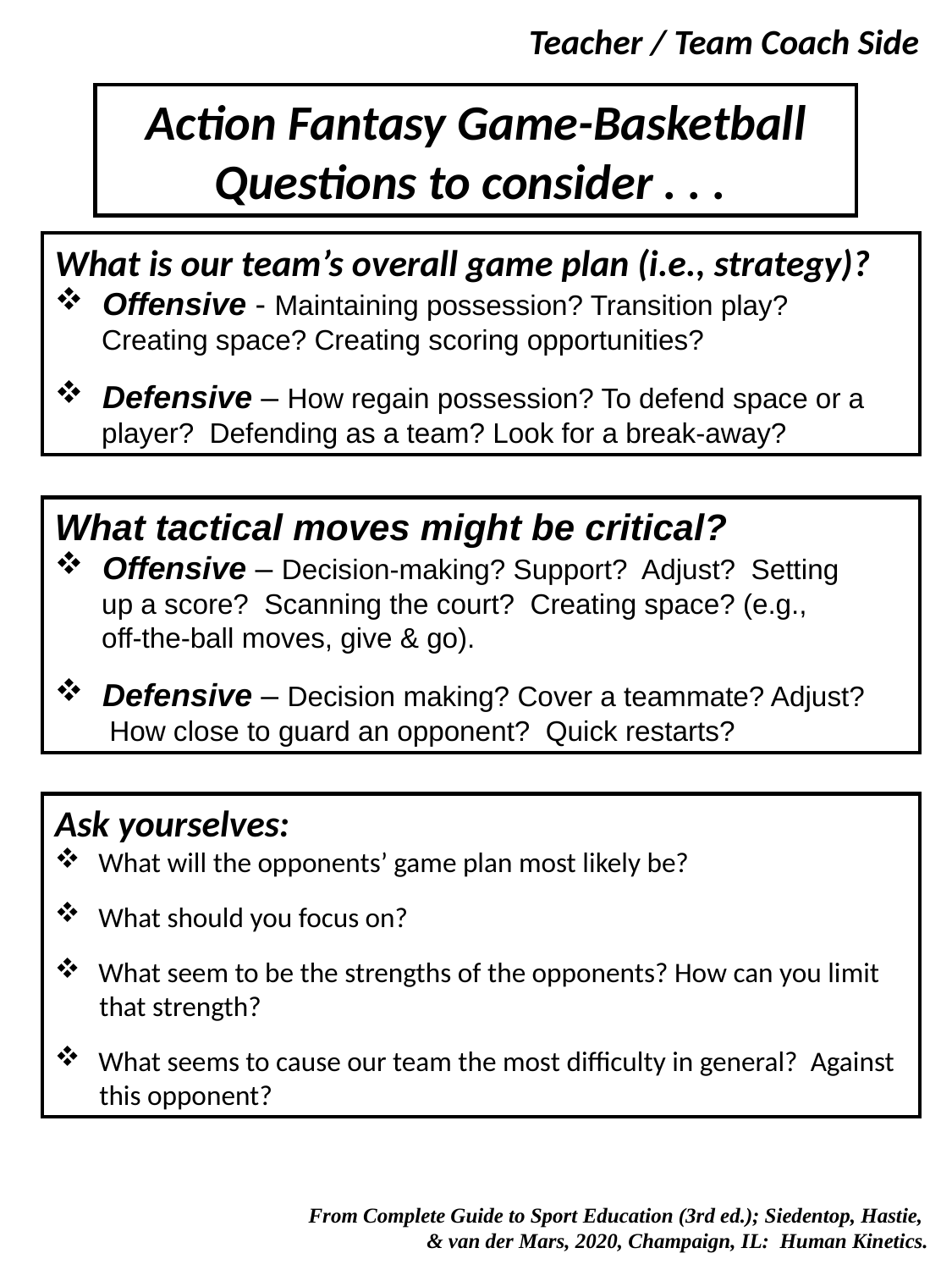

Teacher / Team Coach Side
Action Fantasy Game-Basketball
Questions to consider . . .
What is our team’s overall game plan (i.e., strategy)?
  Offensive - Maintaining possession? Transition play?
      Creating space? Creating scoring opportunities?

  Defensive – How regain possession? To defend space or a
      player?  Defending as a team? Look for a break-away?
What tactical moves might be critical?
  Offensive – Decision-making? Support?  Adjust?  Setting
      up a score?  Scanning the court?  Creating space? (e.g.,
      off-the-ball moves, give & go).

  Defensive – Decision making? Cover a teammate? Adjust?
       How close to guard an opponent?  Quick restarts?
Ask yourselves:
  What will the opponents’ game plan most likely be?

  What should you focus on?

  What seem to be the strengths of the opponents? How can you limit
       that strength?

  What seems to cause our team the most difficulty in general?  Against
       this opponent?
 From Complete Guide to Sport Education (3rd ed.); Siedentop, Hastie,
& van der Mars, 2020, Champaign, IL:  Human Kinetics.